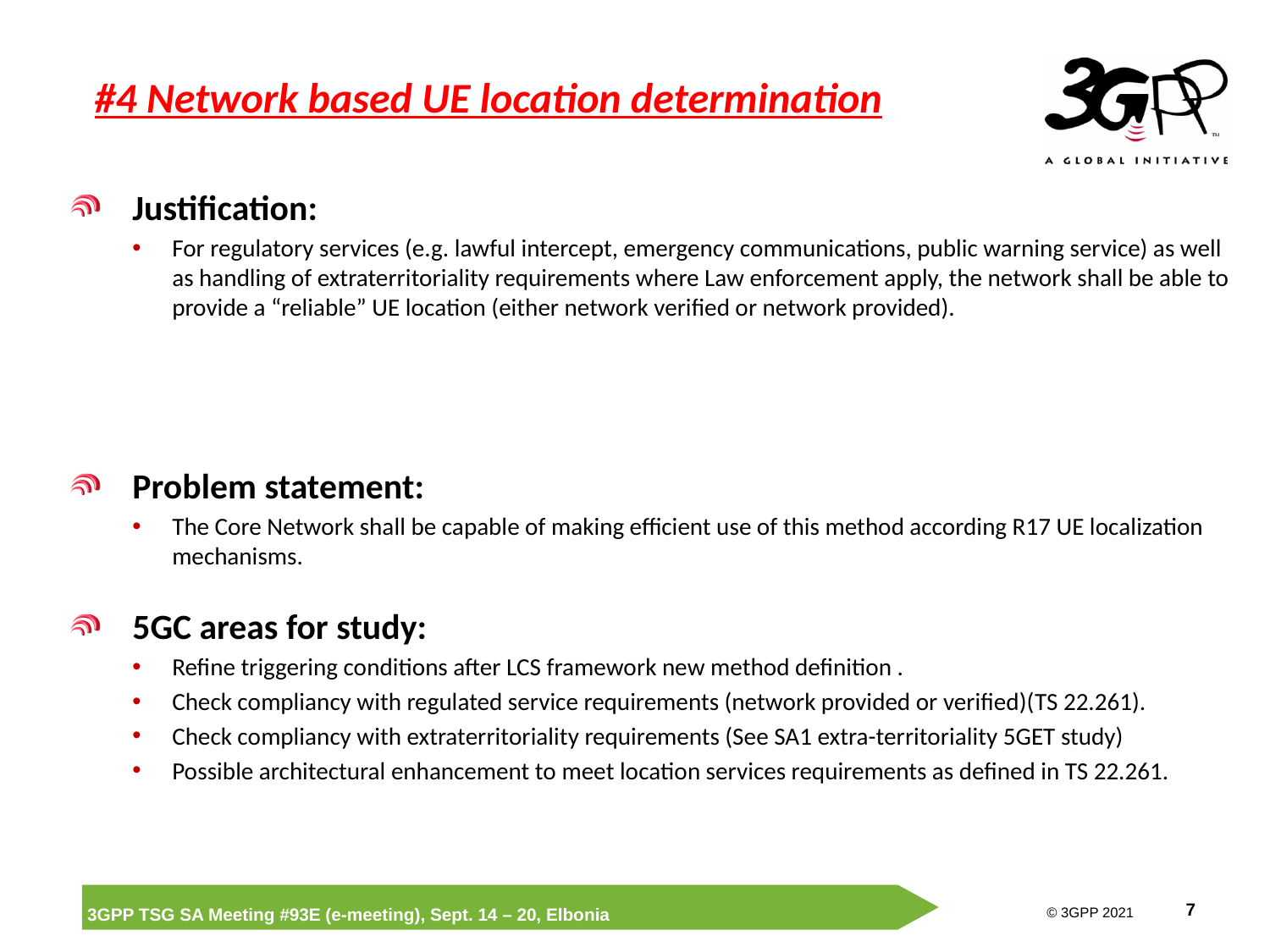

# #4 Network based UE location determination
Justification:
For regulatory services (e.g. lawful intercept, emergency communications, public warning service) as well as handling of extraterritoriality requirements where Law enforcement apply, the network shall be able to provide a “reliable” UE location (either network verified or network provided).

Problem statement:
The Core Network shall be capable of making efficient use of this method according R17 UE localization mechanisms.
5GC areas for study:
Refine triggering conditions after LCS framework new method definition .
Check compliancy with regulated service requirements (network provided or verified)(TS 22.261).
Check compliancy with extraterritoriality requirements (See SA1 extra-territoriality 5GET study)
Possible architectural enhancement to meet location services requirements as defined in TS 22.261.